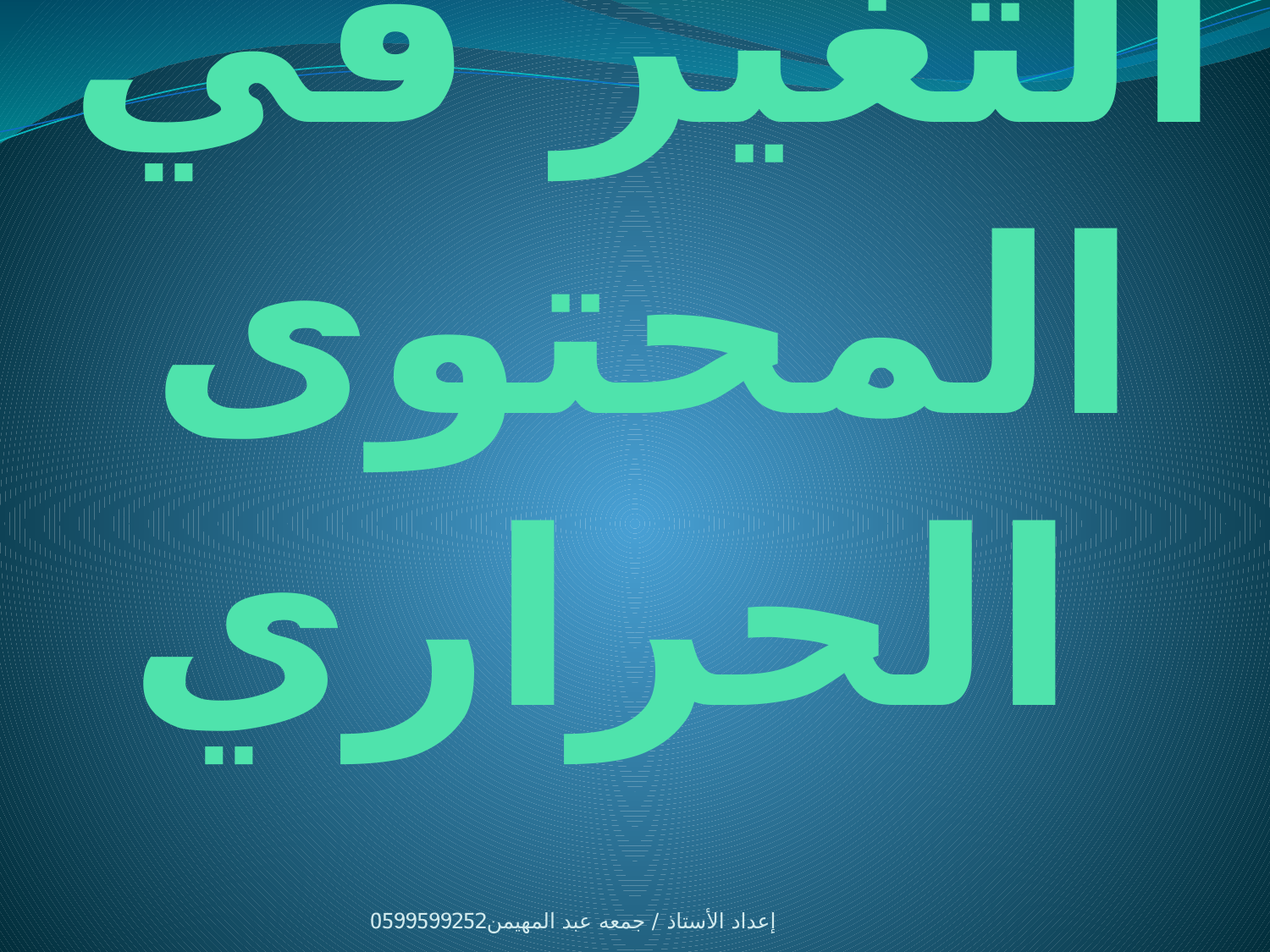

# حساب التغير في المحتوى الحراري
إعداد الأستاذ / جمعه عبد المهيمن0599599252